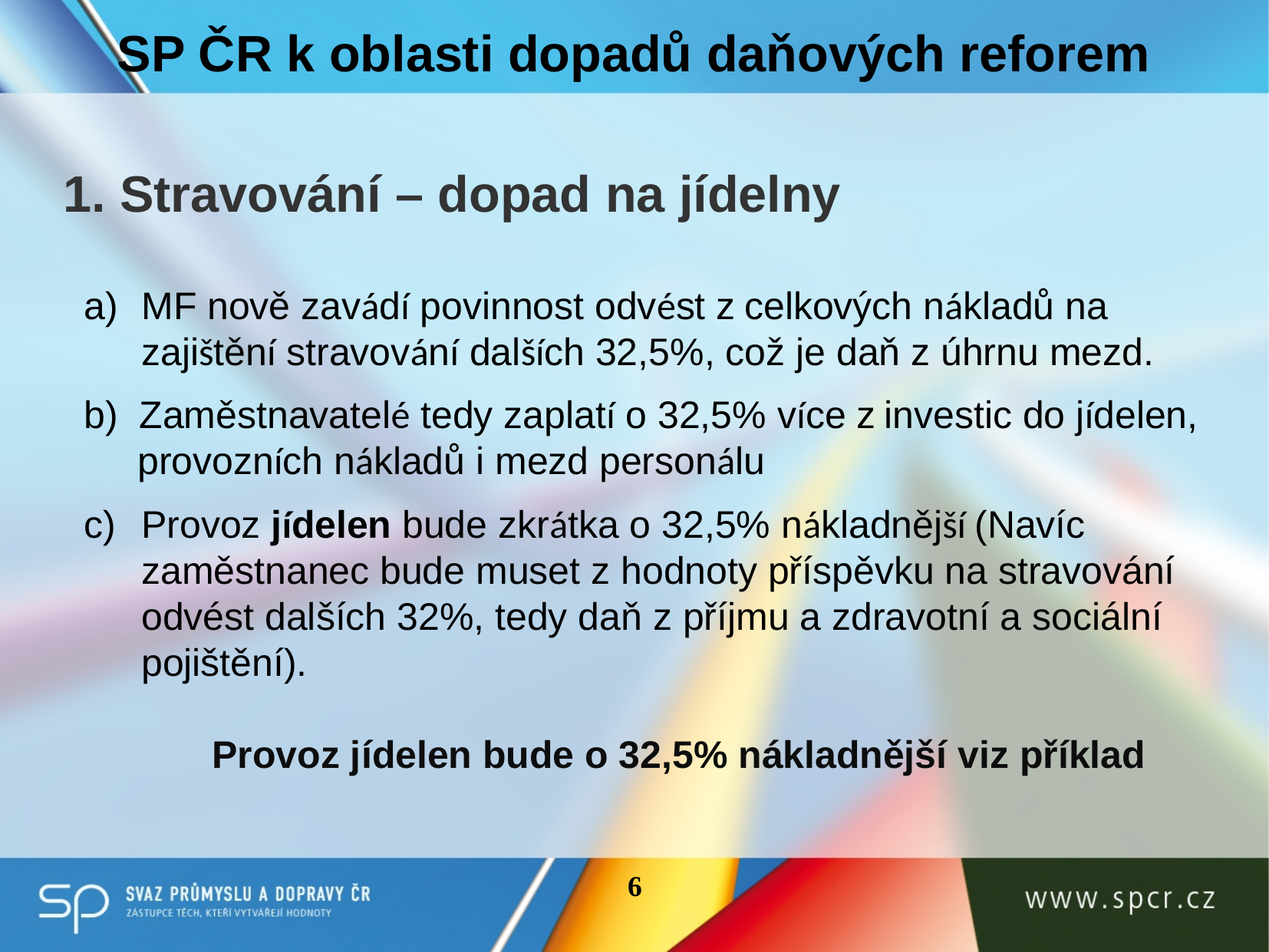

# SP ČR k oblasti dopadů daňových reforem
1. Stravování – dopad na jídelny

MF nově zavádí povinnost odvést z celkových nákladů na zajištění stravování dalších 32,5%, což je daň z úhrnu mezd.

b)  Zaměstnavatelé tedy zaplatí o 32,5% více z investic do jídelen,
     provozních nákladů i mezd personálu

Provoz jídelen bude zkrátka o 32,5% nákladnější (Navíc zaměstnanec bude muset z hodnoty příspěvku na stravování  odvést dalších 32%, tedy daň z příjmu a zdravotní a sociální pojištění).

     Provoz jídelen bude o 32,5% nákladnější viz příklad

6